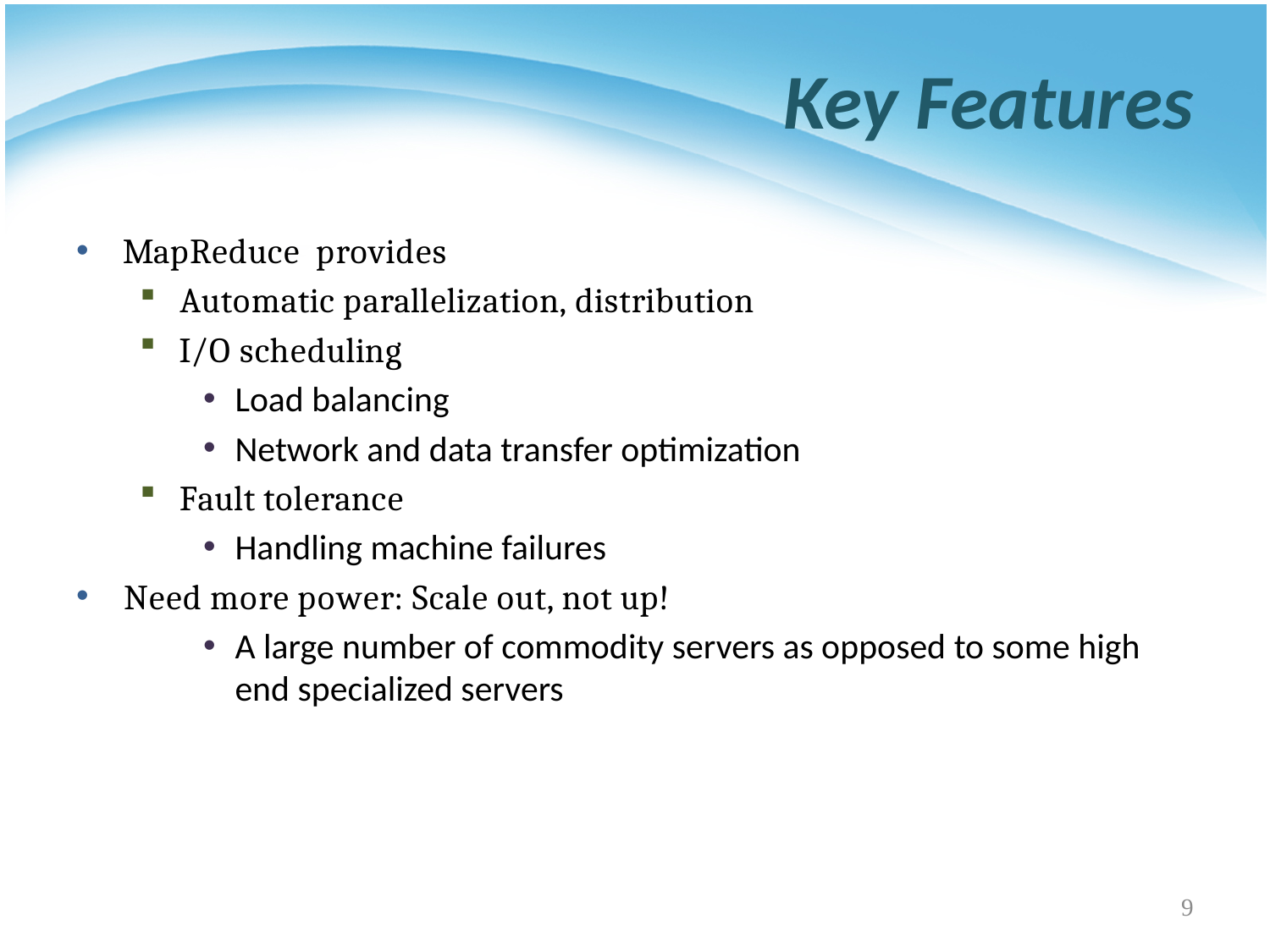

# Key Features
MapReduce  provides
Automatic parallelization, distribution
I/O scheduling
Load balancing
Network and data transfer optimization
Fault tolerance
Handling machine failures
Need more power: Scale out, not up!
A large number of commodity servers as opposed to some high end specialized servers

9